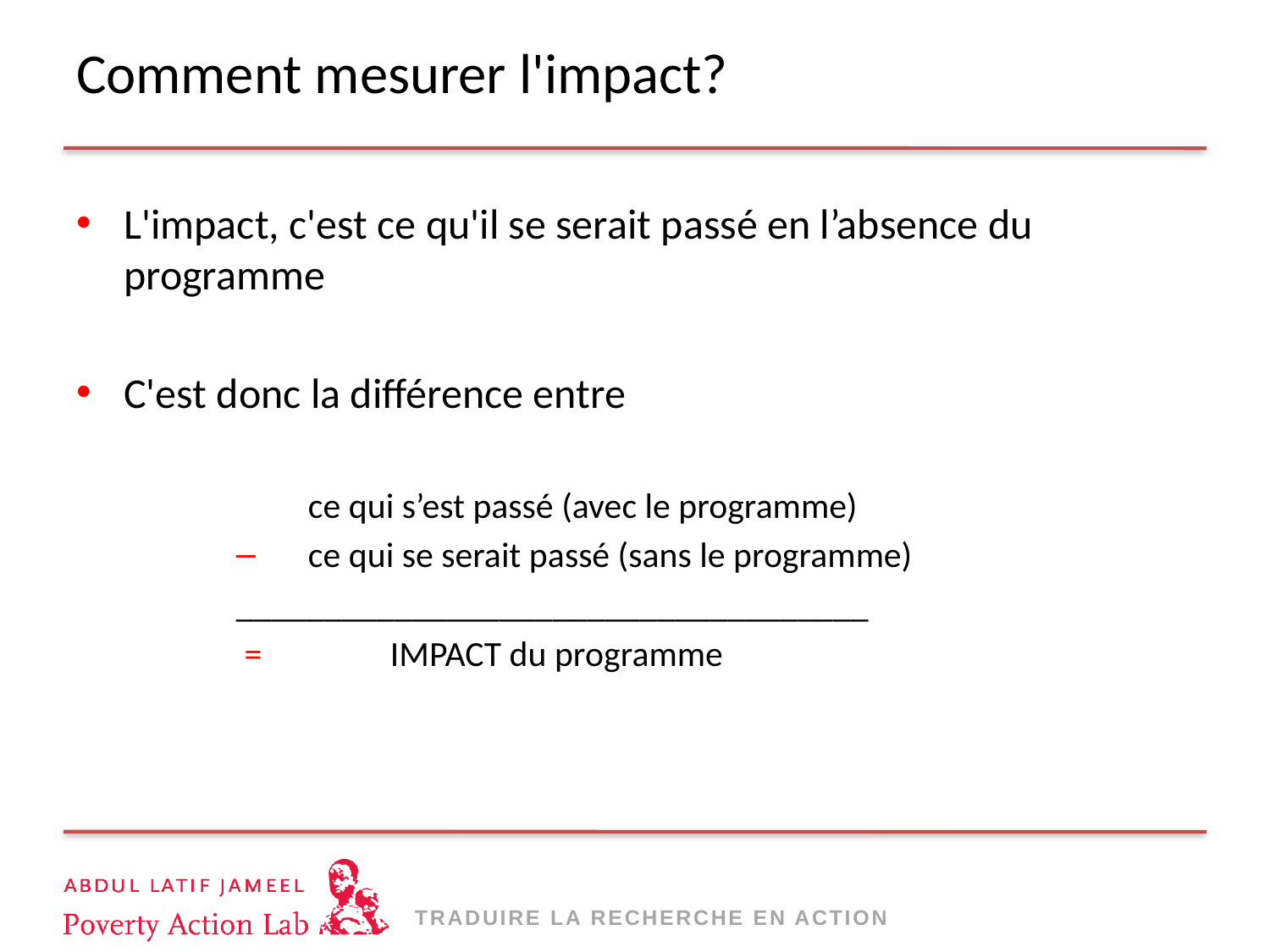

# Comment mesurer l'impact?
L'impact, c'est ce qu'il se serait passé en l’absence du programme

C'est donc la différence entre

	    ce qui s’est passé (avec le programme)
    ce qui se serait passé (sans le programme)
____________________________________
 =                IMPACT du programme